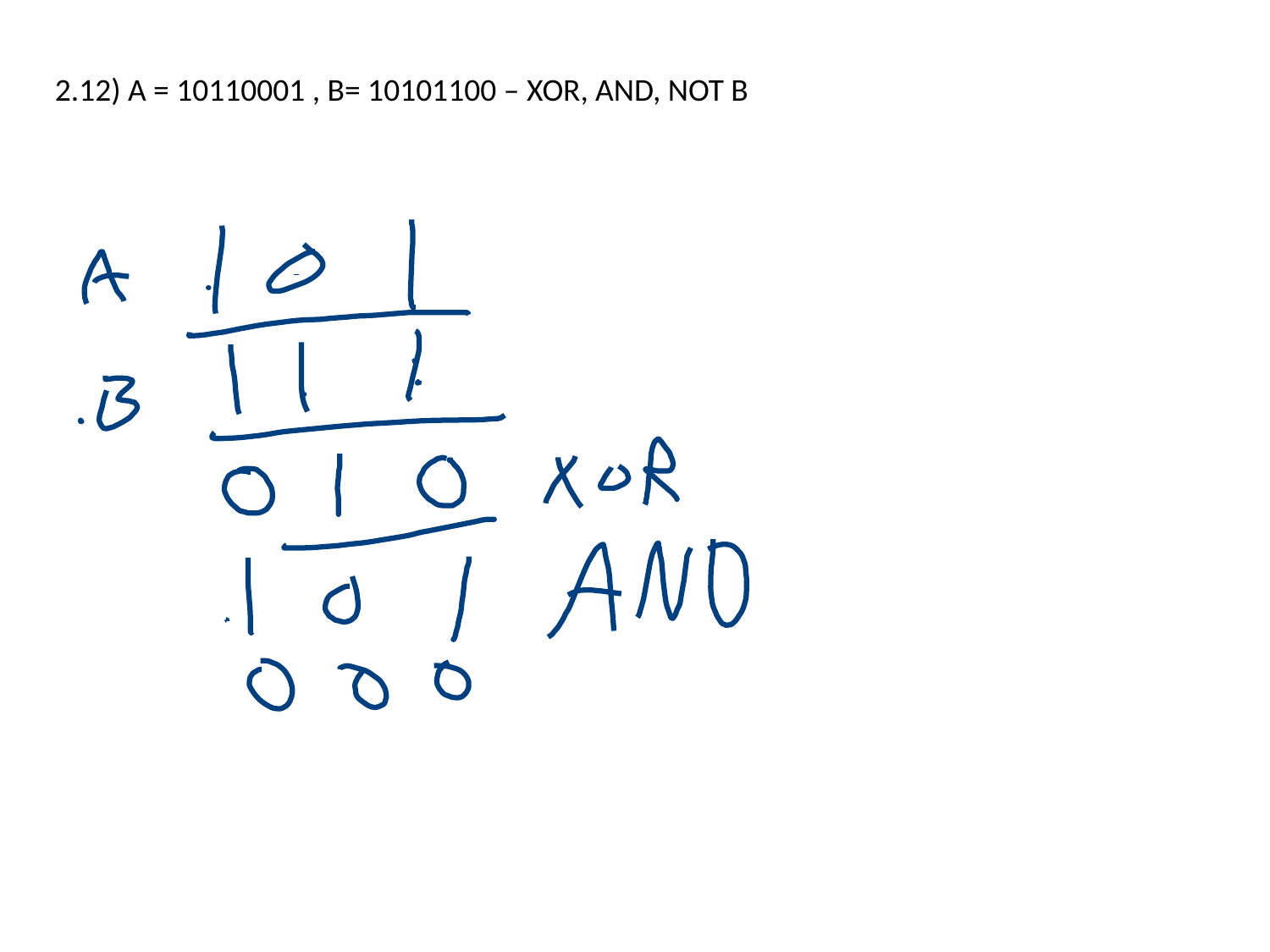

2.12) A = 10110001 , B= 10101100 – XOR, AND, NOT B